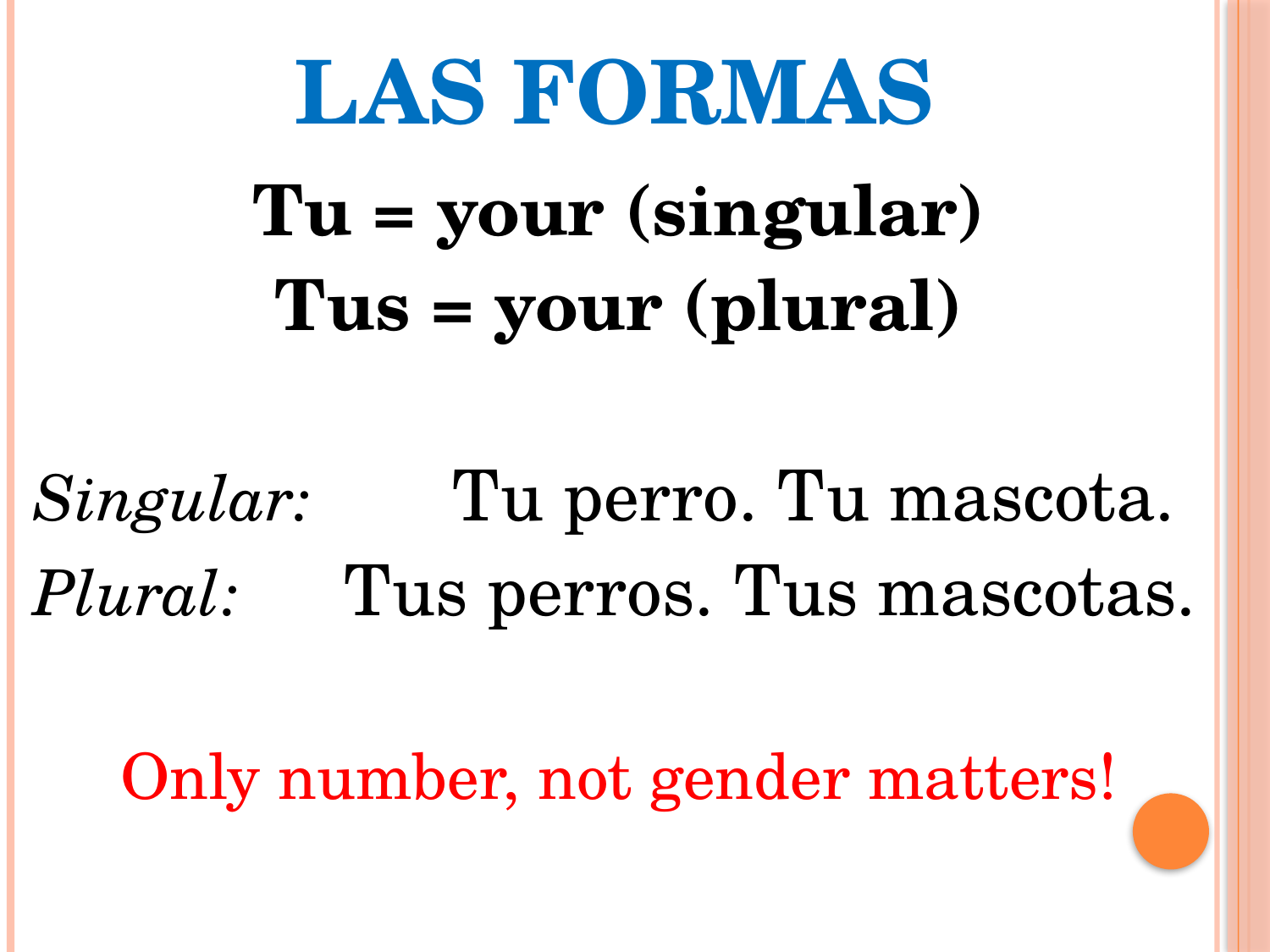

# Las formas
Tu = your (singular)
Tus = your (plural)

Singular:   	Tu perro. Tu mascota.
Plural:      Tus perros. Tus mascotas.

Only number, not gender matters!